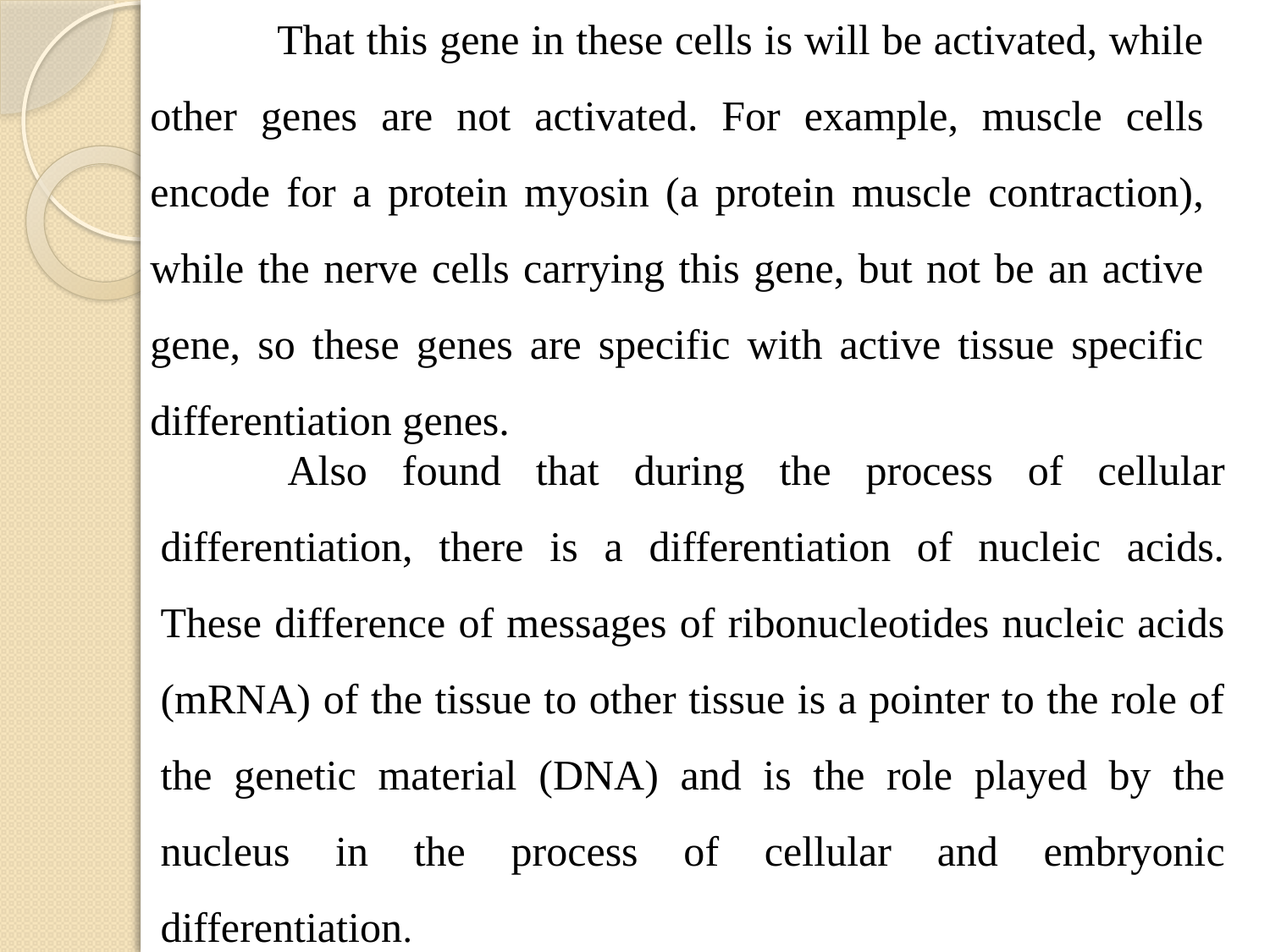

That this gene in these cells is will be activated, while other genes are not activated. For example, muscle cells encode for a protein myosin (a protein muscle contraction), while the nerve cells carrying this gene, but not be an active gene, so these genes are specific with active tissue specific differentiation genes.
	Also found that during the process of cellular differentiation, there is a differentiation of nucleic acids. These difference of messages of ribonucleotides nucleic acids (mRNA) of the tissue to other tissue is a pointer to the role of the genetic material (DNA) and is the role played by the nucleus in the process of cellular and embryonic differentiation.